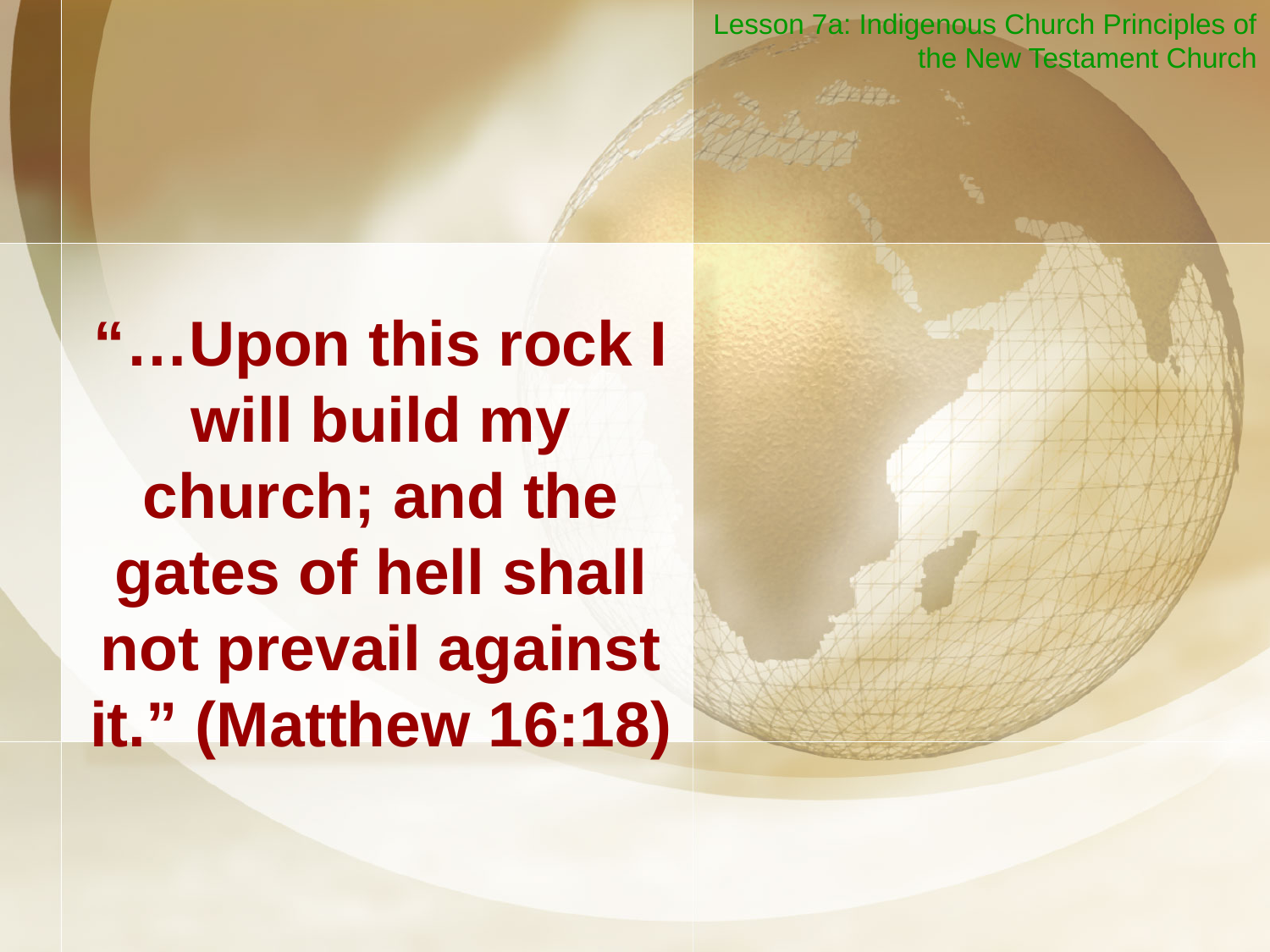

Lesson 7a: Indigenous Church Principles of the New Testament Church
“…Upon this rock I will build my church; and the gates of hell shall not prevail against it.” (Matthew 16:18)